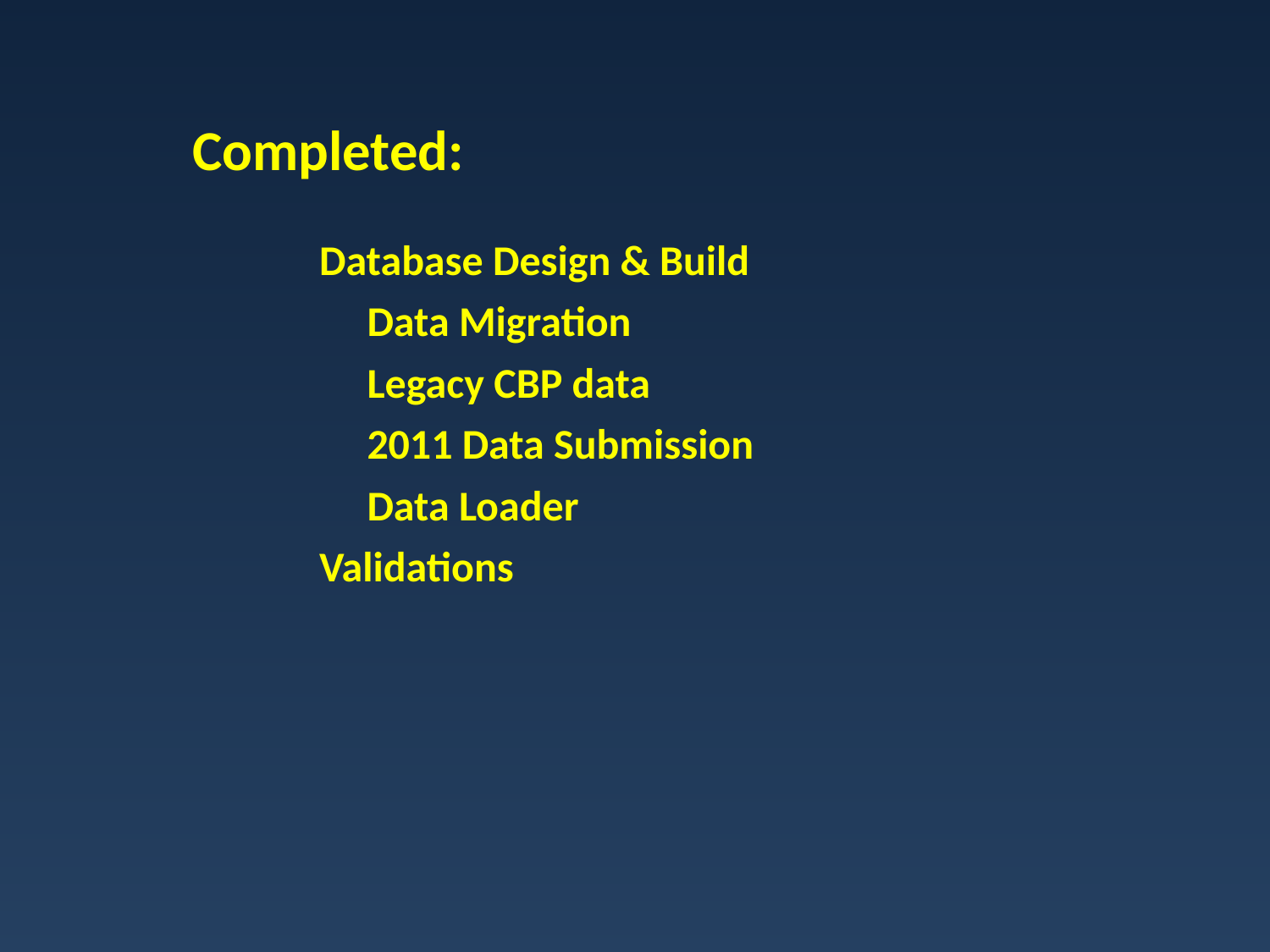

Completed:

	Database Design & Build
	     Data Migration
     Legacy CBP data
     2011 Data Submission
     Data Loader
	Validations